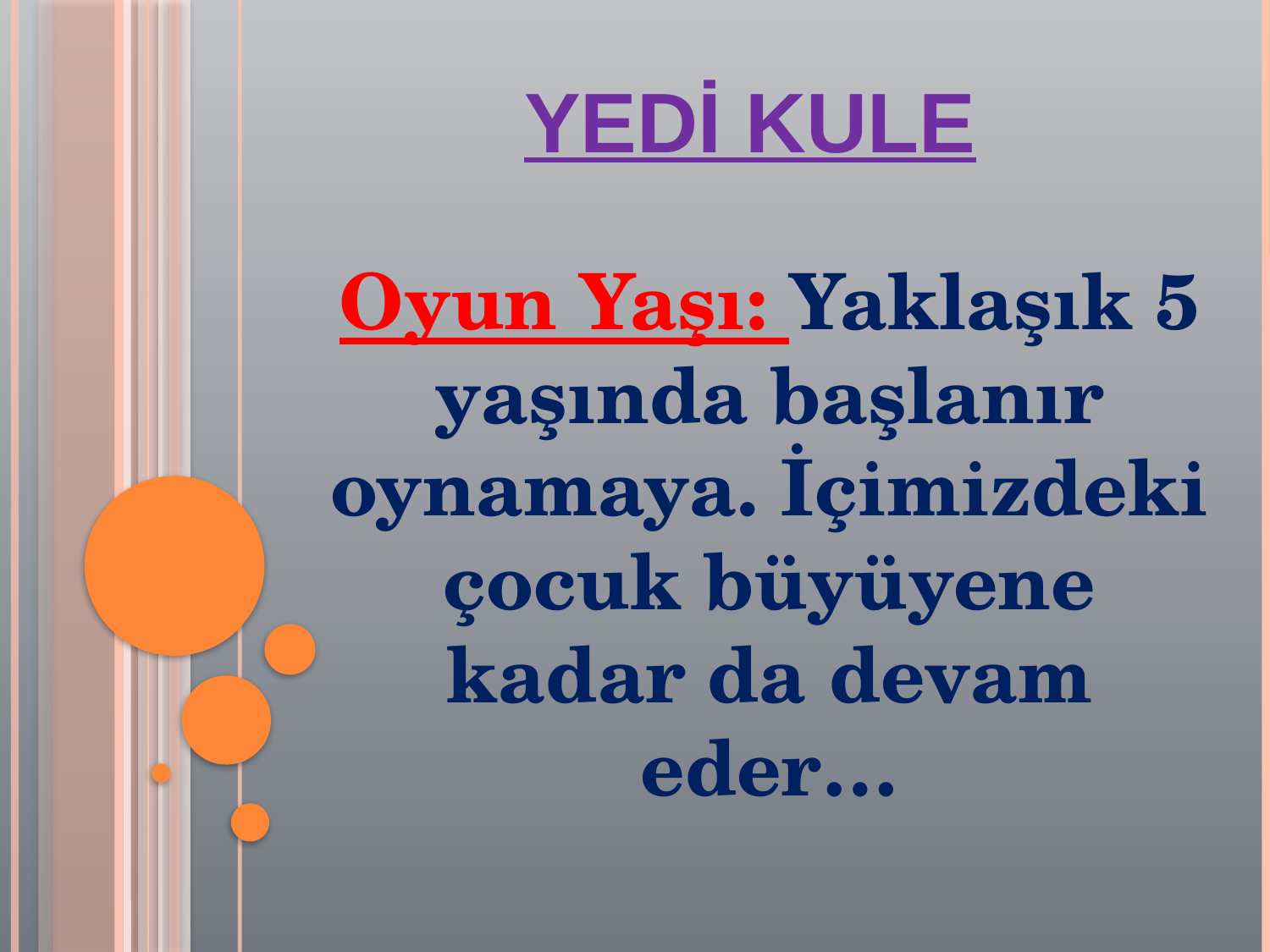

# Yedi Kule
Oyun Yaşı: Yaklaşık 5 yaşında başlanır oynamaya. İçimizdeki çocuk büyüyene kadar da devam eder…